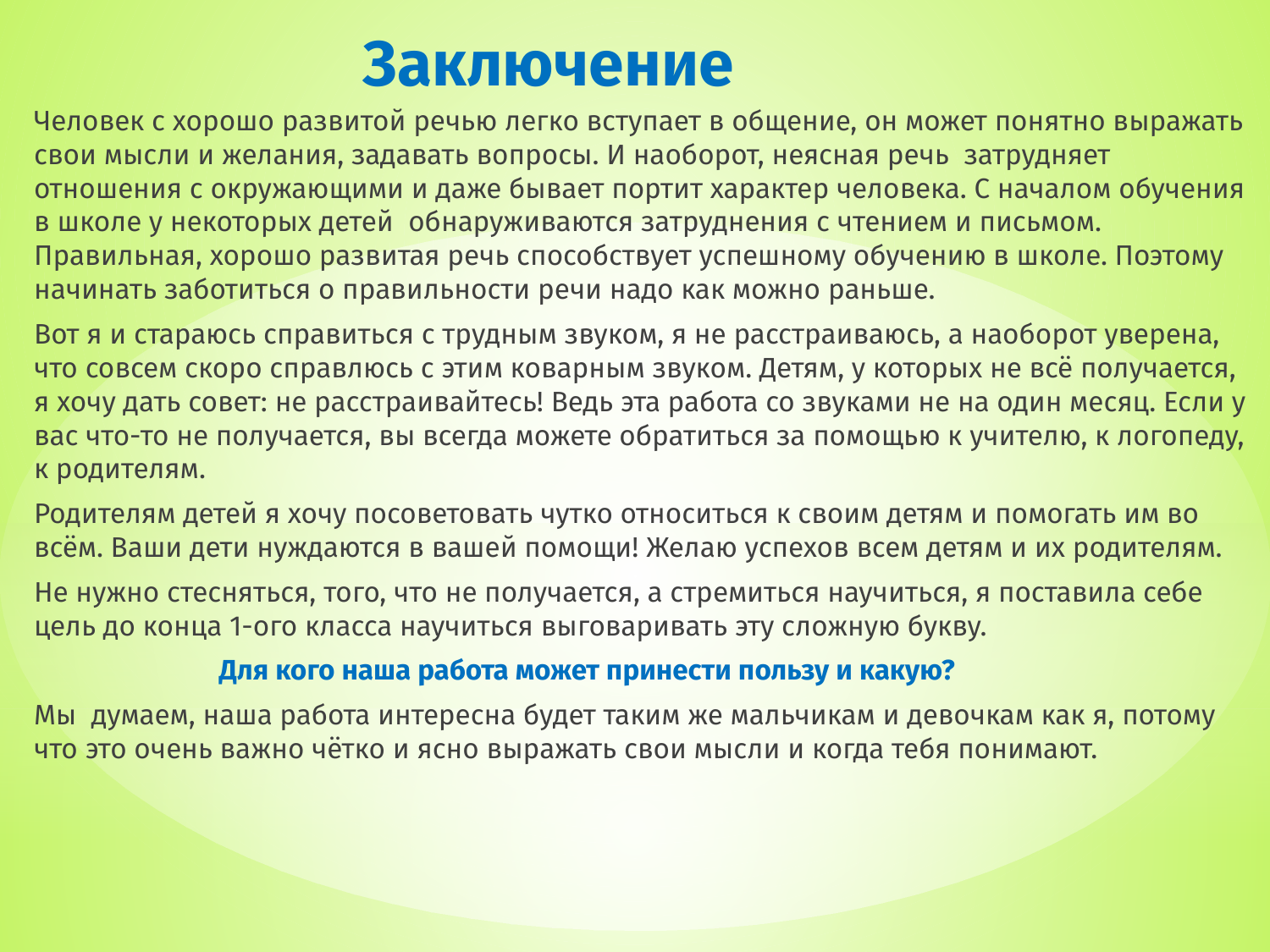

# Заключение
Человек с хорошо развитой речью легко вступает в общение, он может понятно выражать свои мысли и желания, задавать вопросы. И наоборот, неясная речь  затрудняет отношения с окружающими и даже бывает портит характер человека. С началом обучения в школе у некоторых детей  обнаруживаются затруднения с чтением и письмом. Правильная, хорошо развитая речь способствует успешному обучению в школе. Поэтому начинать заботиться о правильности речи надо как можно раньше.
Вот я и стараюсь справиться с трудным звуком, я не расстраиваюсь, а наоборот уверена, что совсем скоро справлюсь с этим коварным звуком. Детям, у которых не всё получается, я хочу дать совет: не расстраивайтесь! Ведь эта работа со звуками не на один месяц. Если у вас что-то не получается, вы всегда можете обратиться за помощью к учителю, к логопеду, к родителям.
Родителям детей я хочу посоветовать чутко относиться к своим детям и помогать им во всём. Ваши дети нуждаются в вашей помощи! Желаю успехов всем детям и их родителям.
Не нужно стесняться, того, что не получается, а стремиться научиться, я поставила себе цель до конца 1-ого класса научиться выговаривать эту сложную букву.
                         Для кого наша работа может принести пользу и какую?
Мы  думаем, наша работа интересна будет таким же мальчикам и девочкам как я, потому что это очень важно чётко и ясно выражать свои мысли и когда тебя понимают.